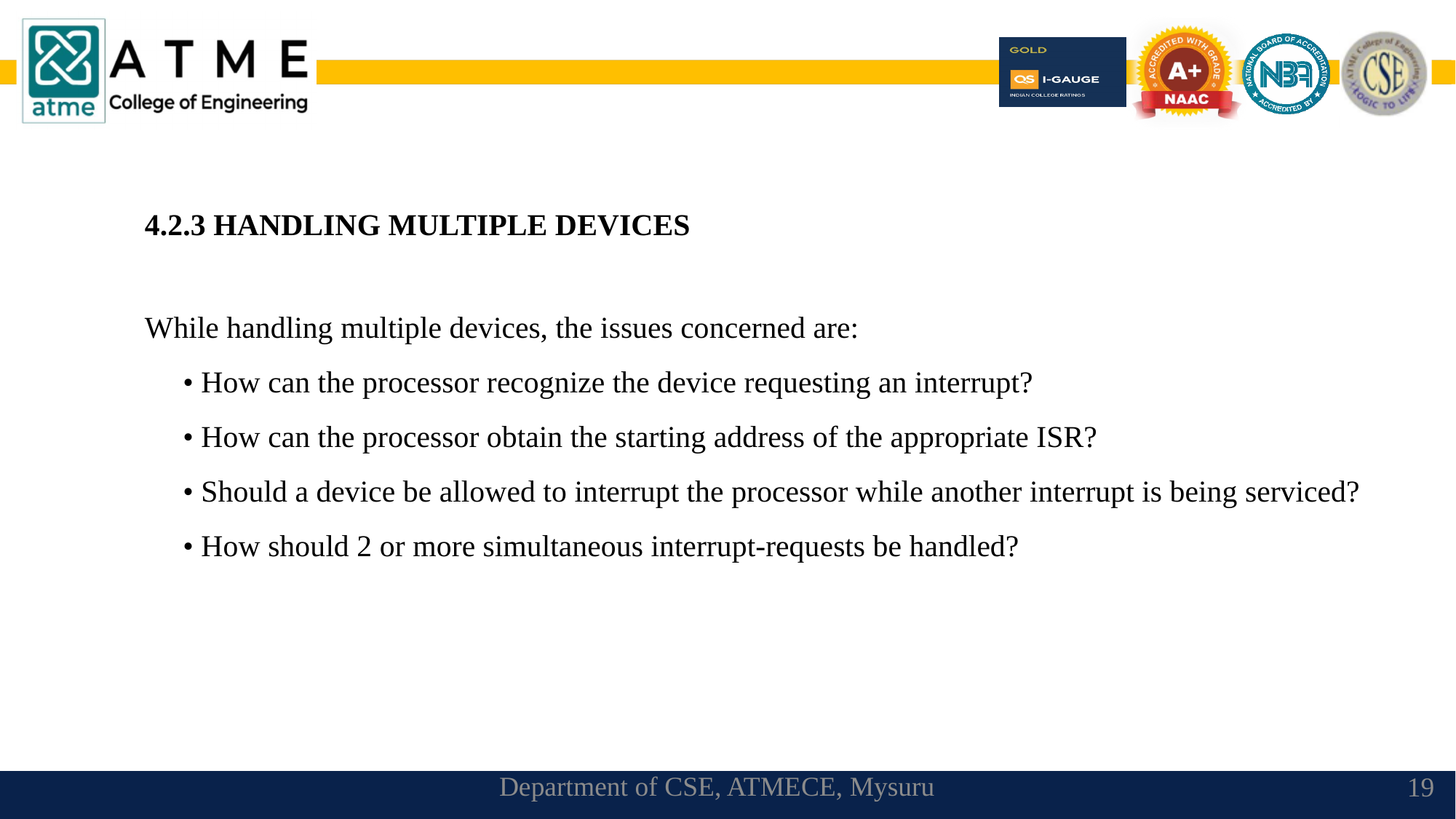

4.2.3 HANDLING MULTIPLE DEVICES
While handling multiple devices, the issues concerned are:
     • How can the processor recognize the device requesting an interrupt?
     • How can the processor obtain the starting address of the appropriate ISR?
     • Should a device be allowed to interrupt the processor while another interrupt is being serviced?
     • How should 2 or more simultaneous interrupt-requests be handled?
Department of CSE, ATMECE, Mysuru
19